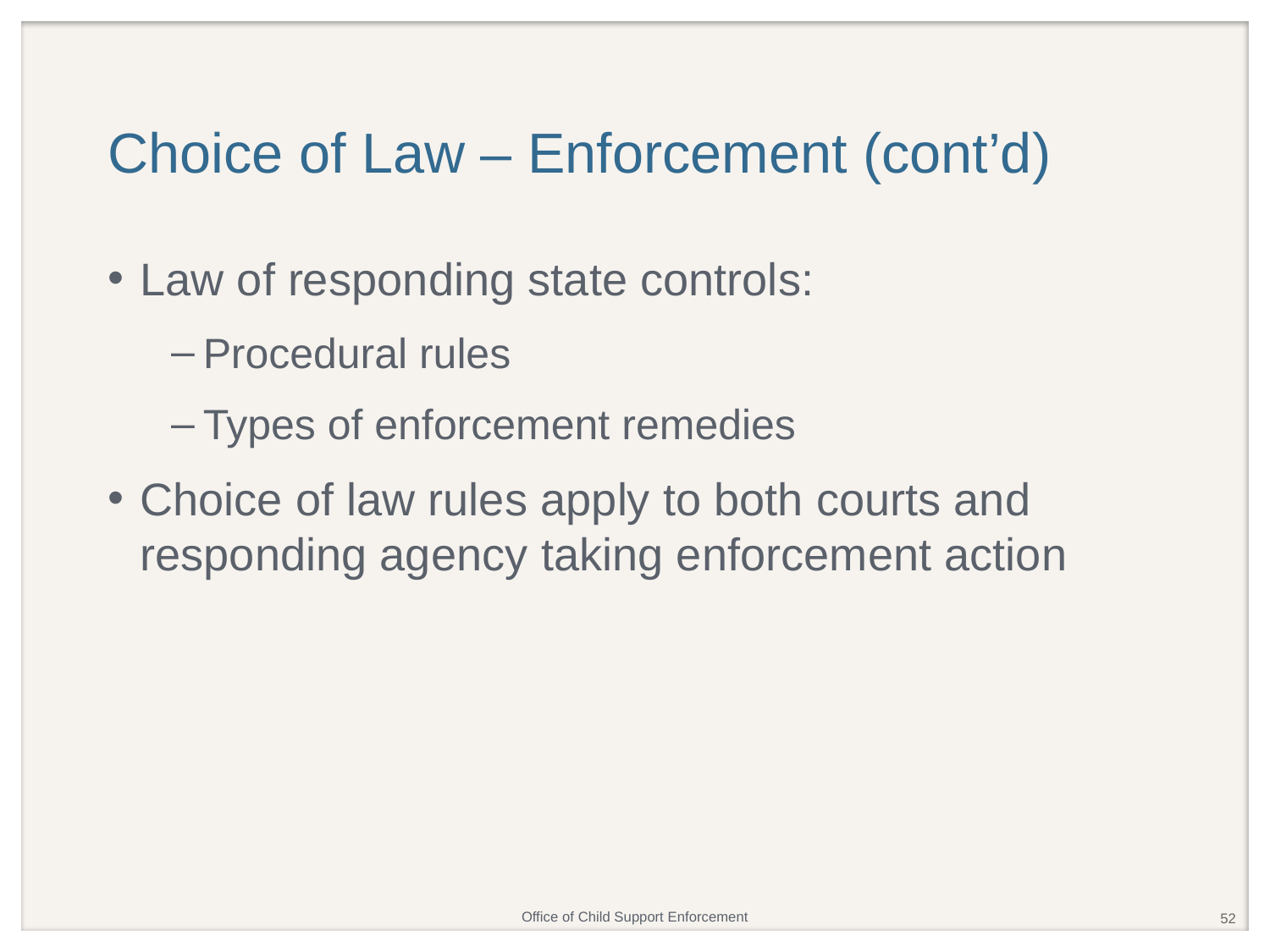

# Choice of Law – Enforcement (cont’d)
Law of responding state controls:
Procedural rules
Types of enforcement remedies
Choice of law rules apply to both courts and responding agency taking enforcement action

52